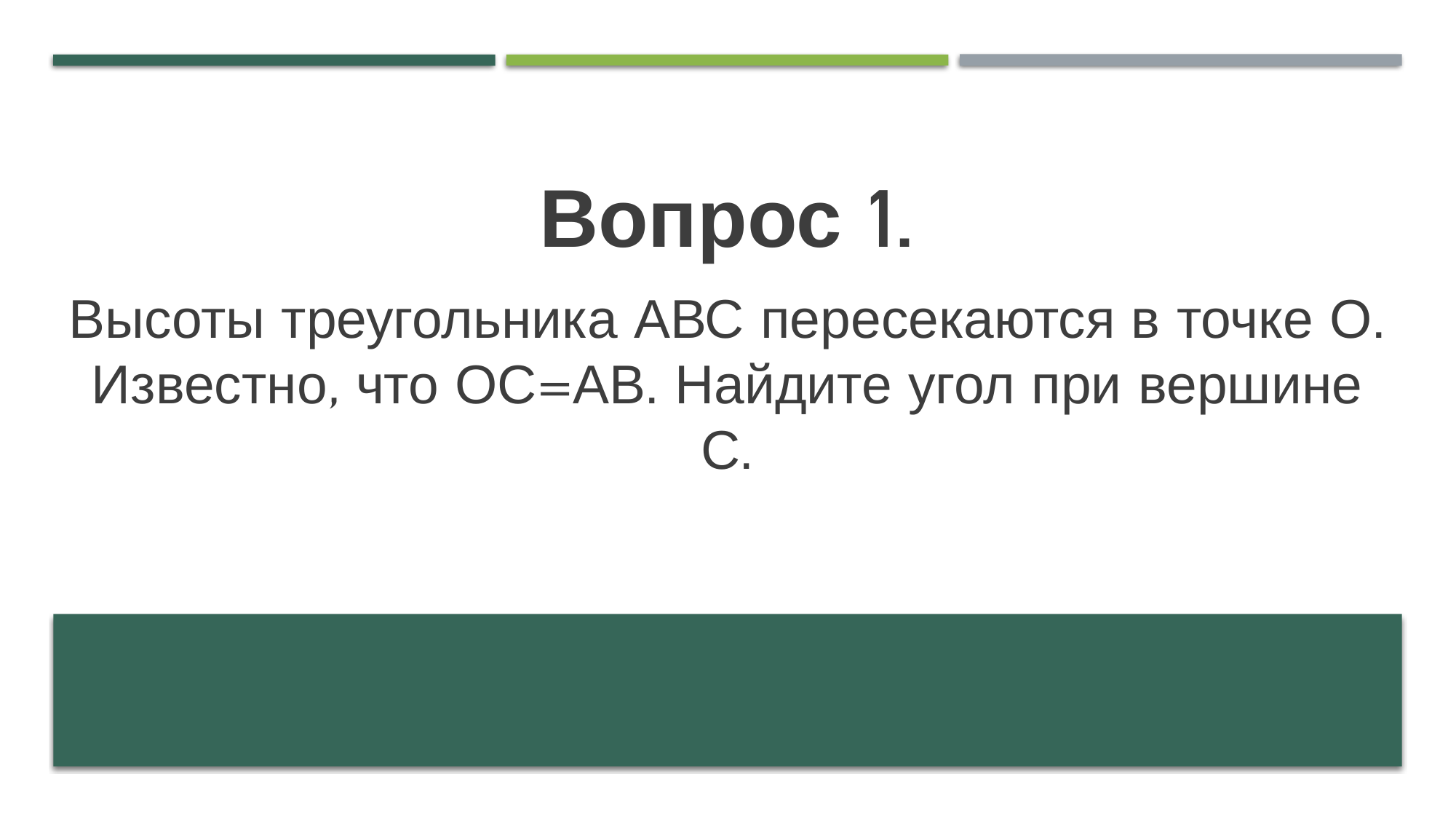

Вопрос 1.
Высоты треугольника АВС пересекаются в точке О. Известно, что ОС=АВ. Найдите угол при вершине С.
#